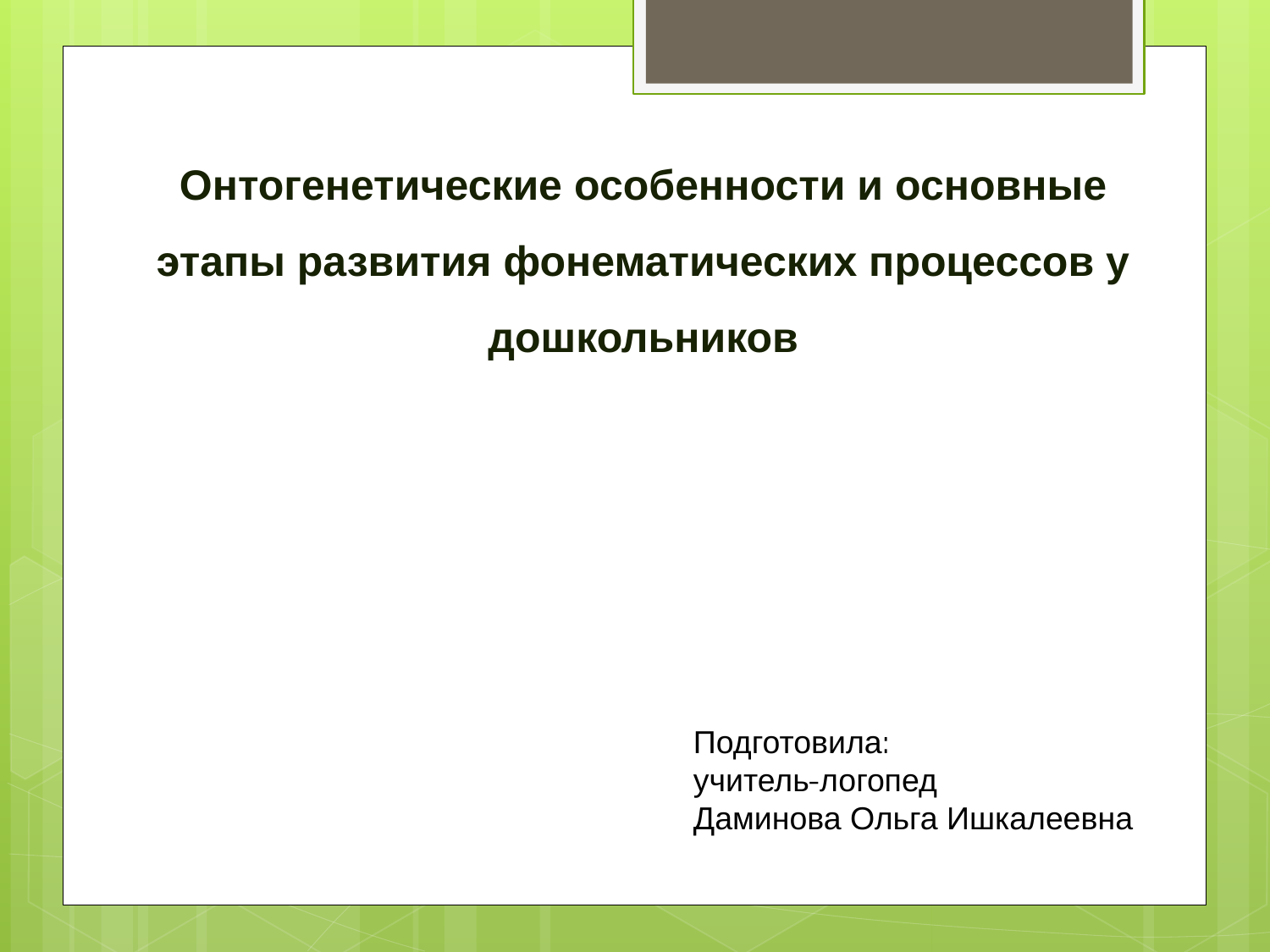

Онтогенетические особенности и основные этапы развития фонематических процессов у дошкольников
Подготовила:
учитель-логопед
Даминова Ольга Ишкалеевна